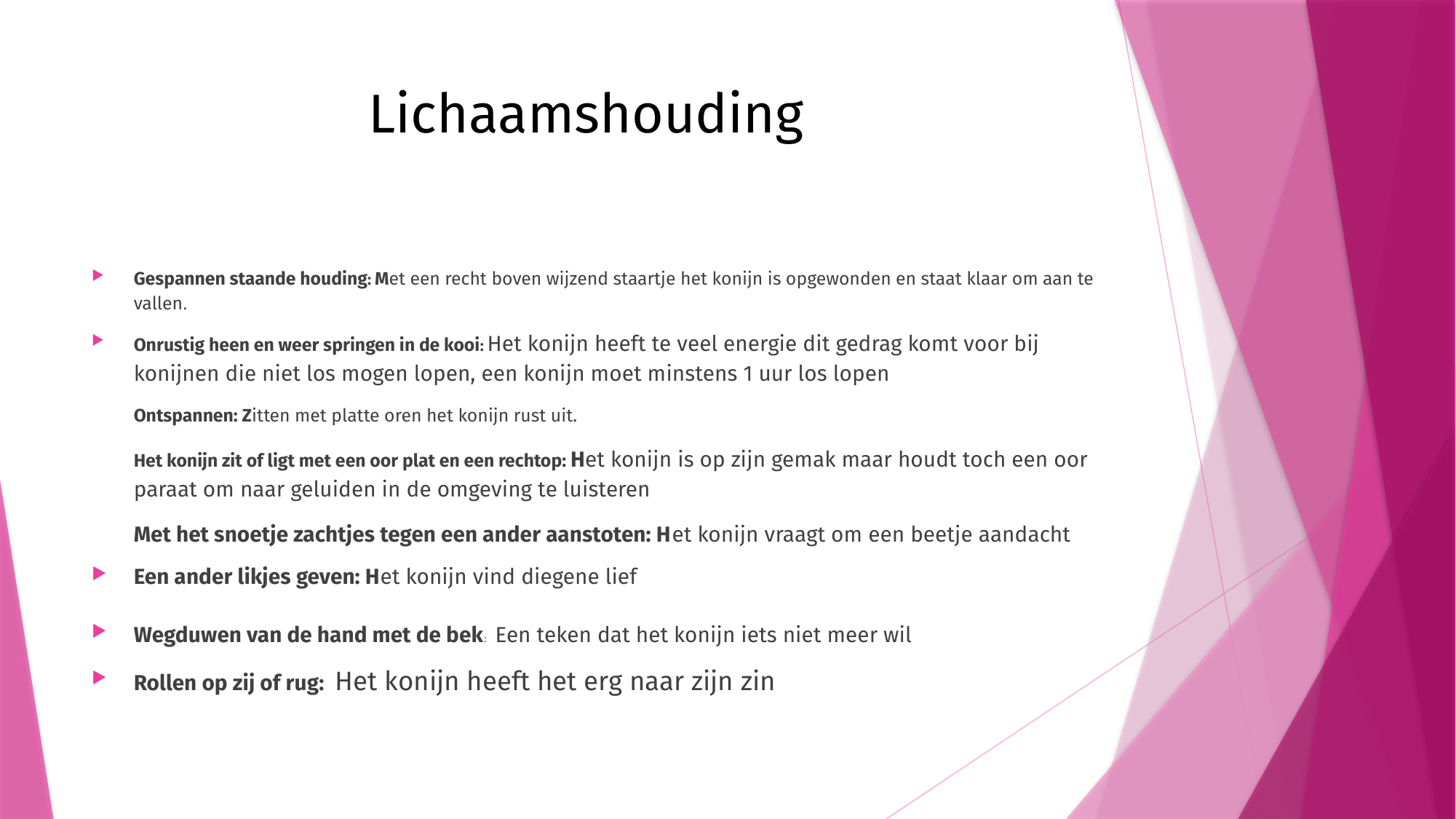

# Lichaamshouding
Gespannen staande houding: Met een recht boven wijzend staartje het konijn is opgewonden en staat klaar om aan te vallen.
Onrustig heen en weer springen in de kooi: Het konijn heeft te veel energie dit gedrag komt voor bij konijnen die niet los mogen lopen, een konijn moet minstens 1 uur los lopen
Ontspannen: Zitten met platte oren het konijn rust uit.
Het konijn zit of ligt met een oor plat en een rechtop: Het konijn is op zijn gemak maar houdt toch een oor paraat om naar geluiden in de omgeving te luisteren
Met het snoetje zachtjes tegen een ander aanstoten: Het konijn vraagt om een beetje aandacht
Een ander likjes geven: Het konijn vind diegene lief
Wegduwen van de hand met de bek:  Een teken dat het konijn iets niet meer wil
Rollen op zij of rug:  Het konijn heeft het erg naar zijn zin